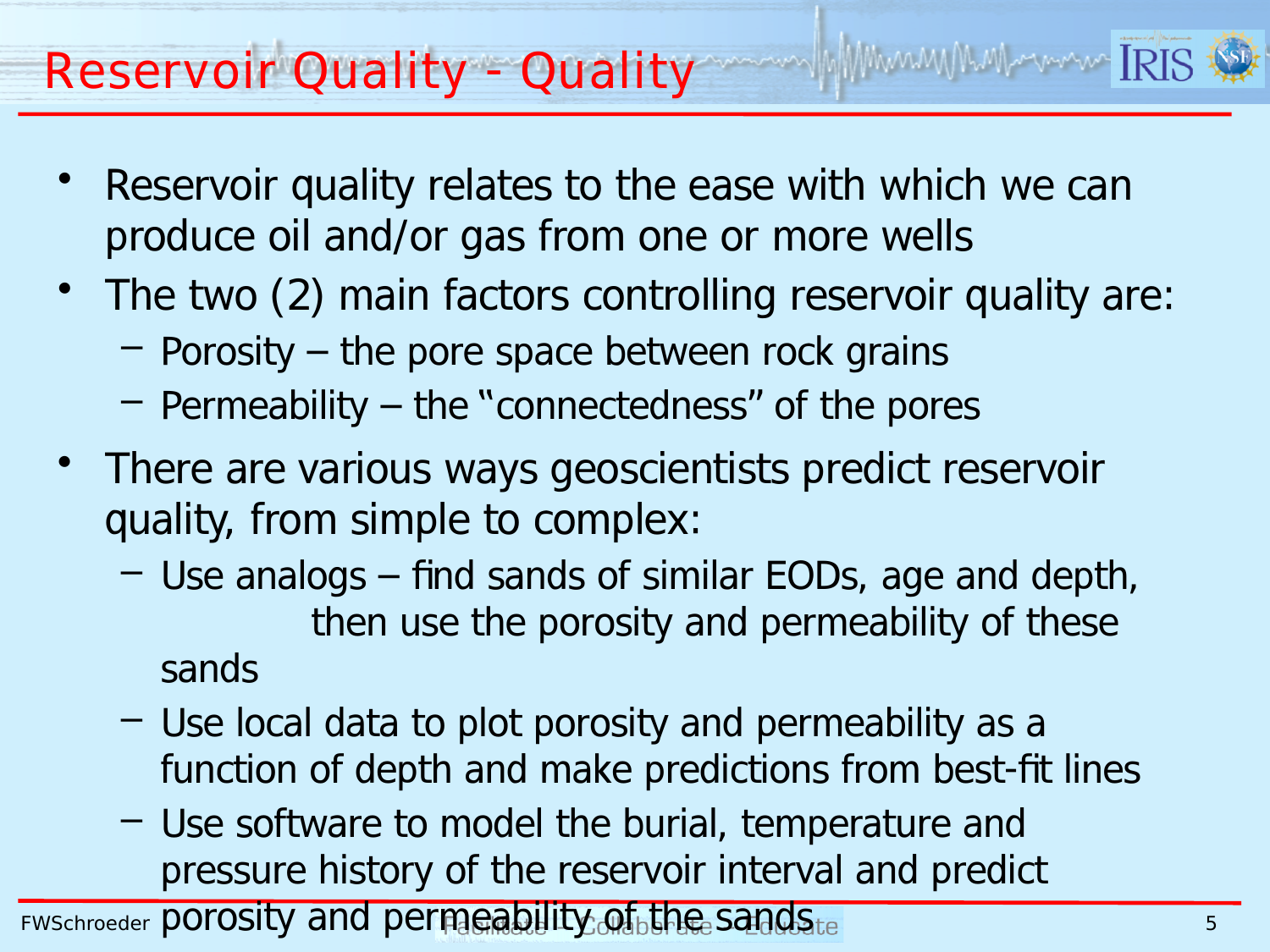

# Reservoir Quality - Quality
Reservoir quality relates to the ease with which we can produce oil and/or gas from one or more wells
The two (2) main factors controlling reservoir quality are:
Porosity – the pore space between rock grains
Permeability – the “connectedness” of the pores
There are various ways geoscientists predict reservoir quality, from simple to complex:
Use analogs – find sands of similar EODs, age and depth, 	then use the porosity and permeability of these sands
Use local data to plot porosity and permeability as a function of depth and make predictions from best-fit lines
Use software to model the burial, temperature and pressure history of the reservoir interval and predict porosity and permeability of the sands